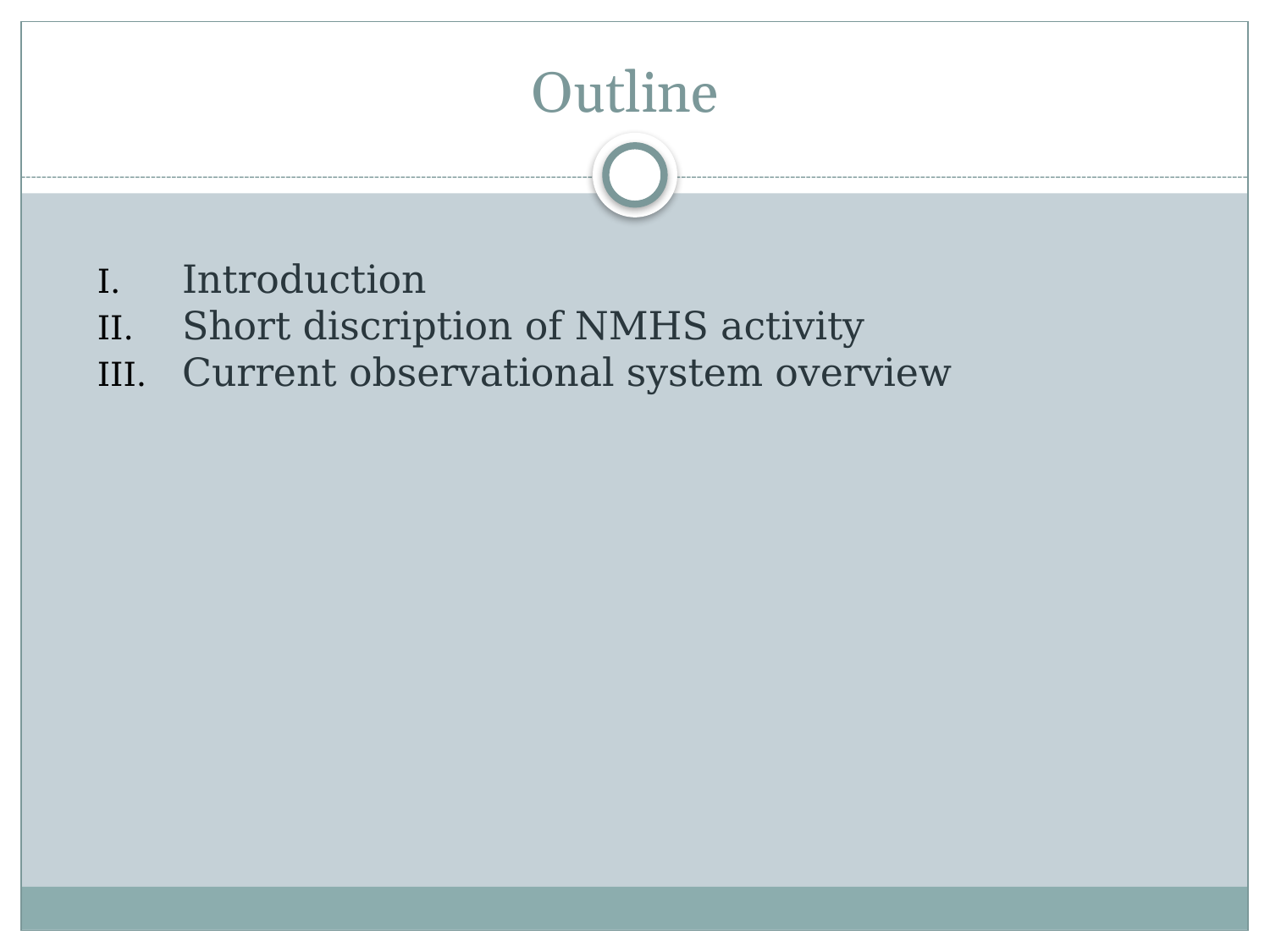

# Outline
Introduction
Short discription of NMHS activity
Current observational system overview